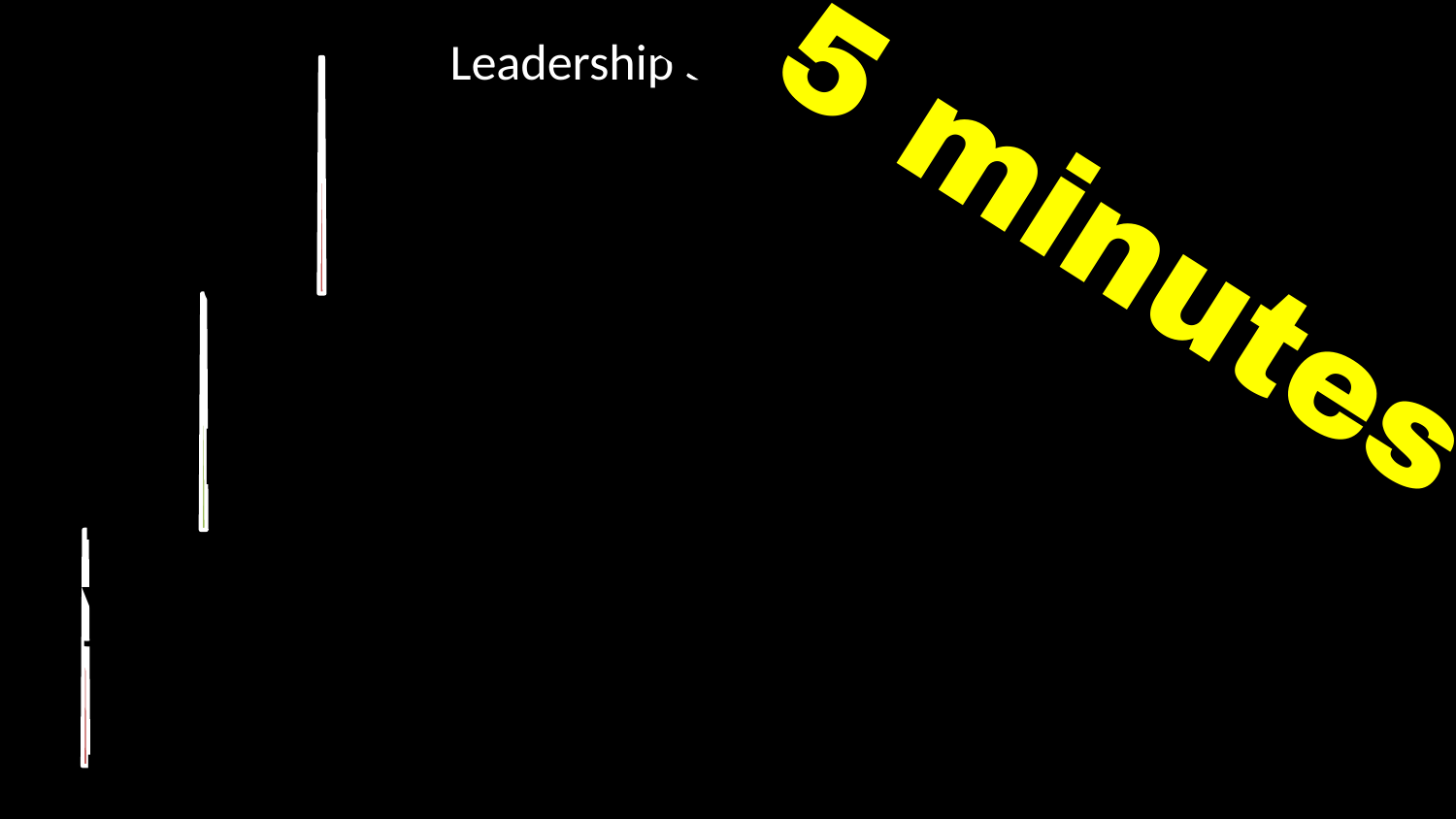

# Leadership Survey Findings
Leaders
    5 minutes